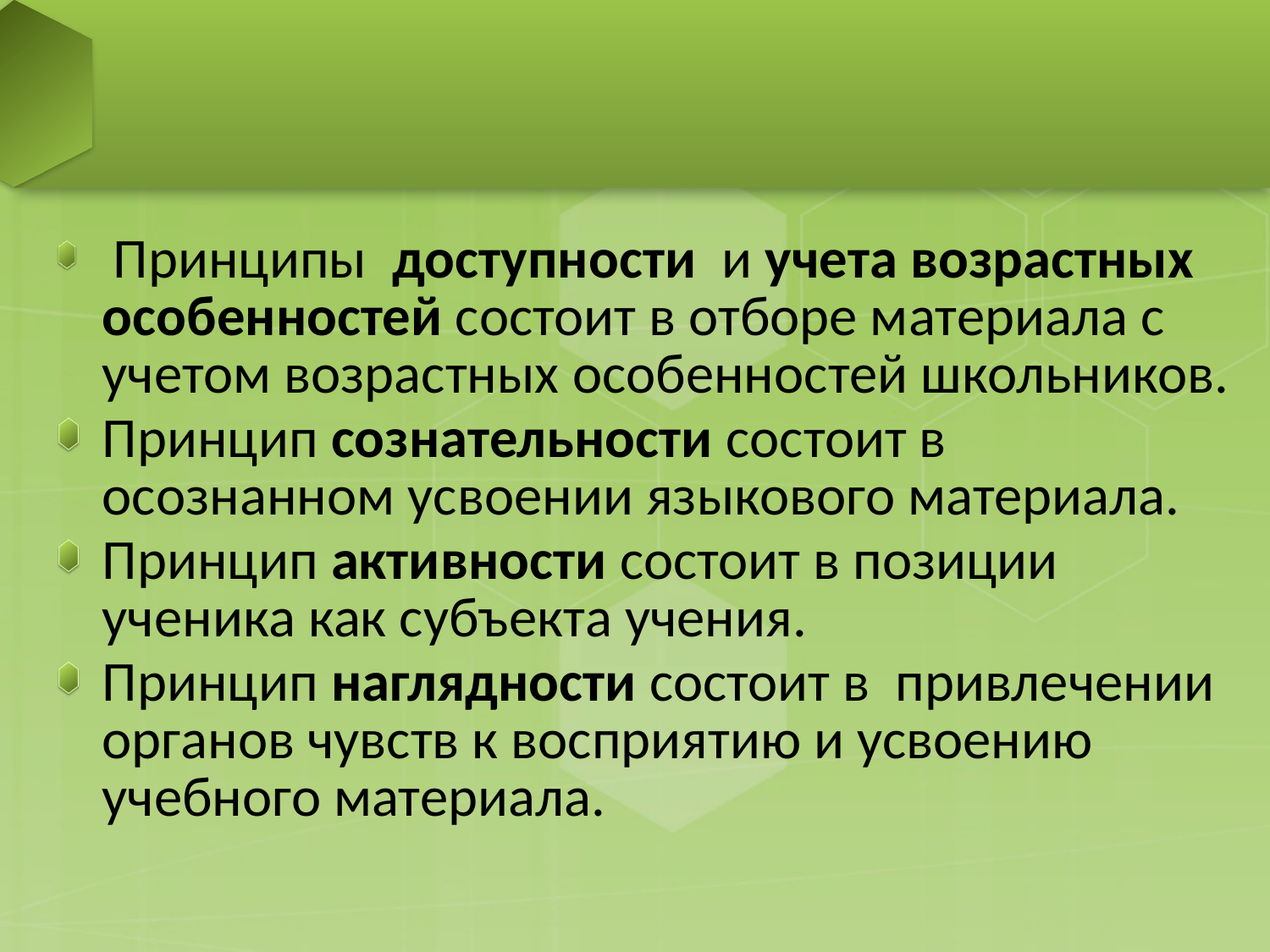

#
 Принципы  доступности  и учета возрастных особенностей состоит в отборе материала с учетом возрастных особенностей школьников.
Принцип сознательности состоит в  осознанном усвоении языкового материала.
Принцип активности состоит в позиции ученика как субъекта учения.
Принцип наглядности состоит в  привлечении органов чувств к восприятию и усвоению учебного материала.